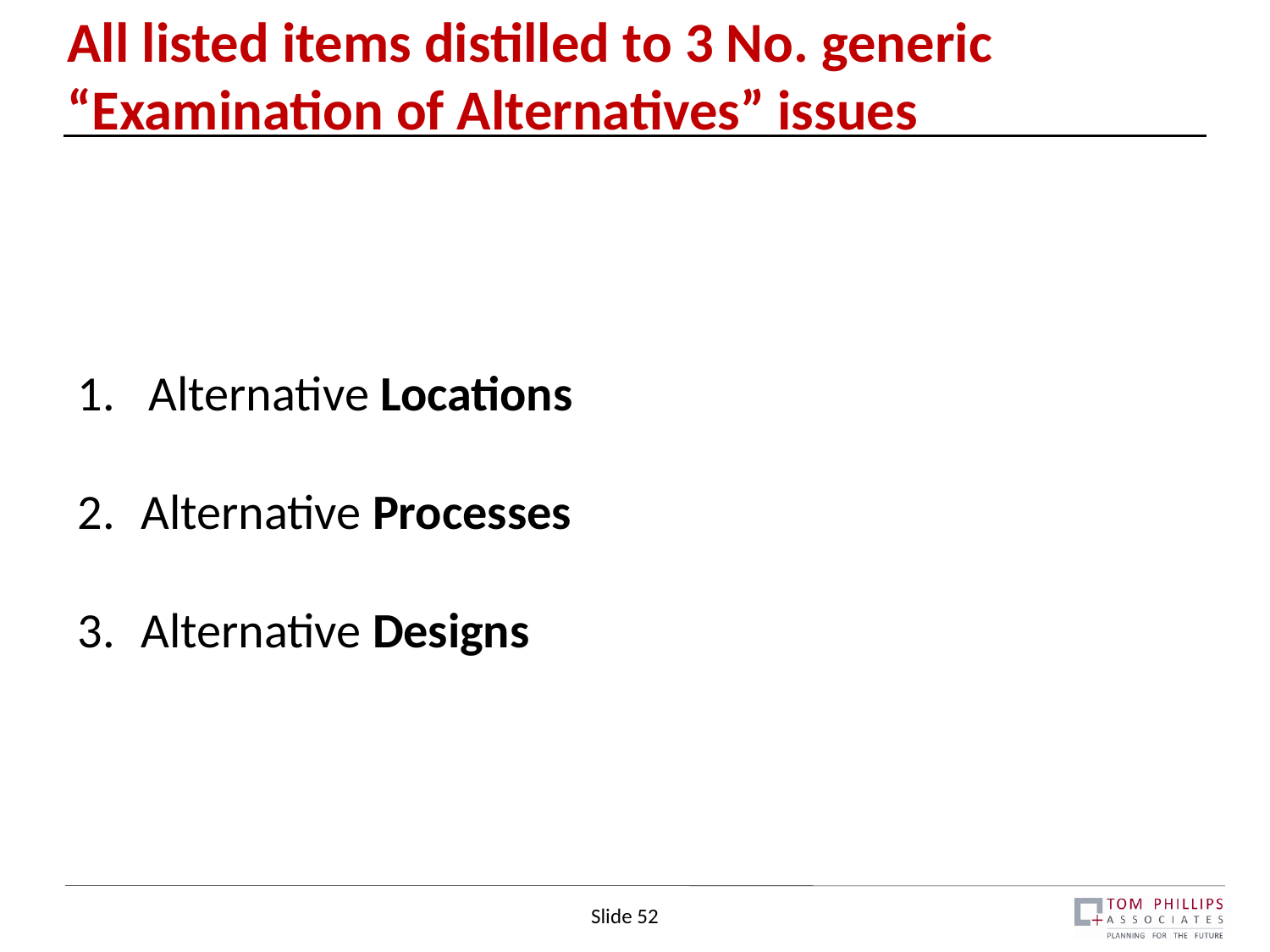

# All listed items distilled to 3 No. generic “Examination of Alternatives” issues

Alternative Locations

Alternative Processes

Alternative Designs